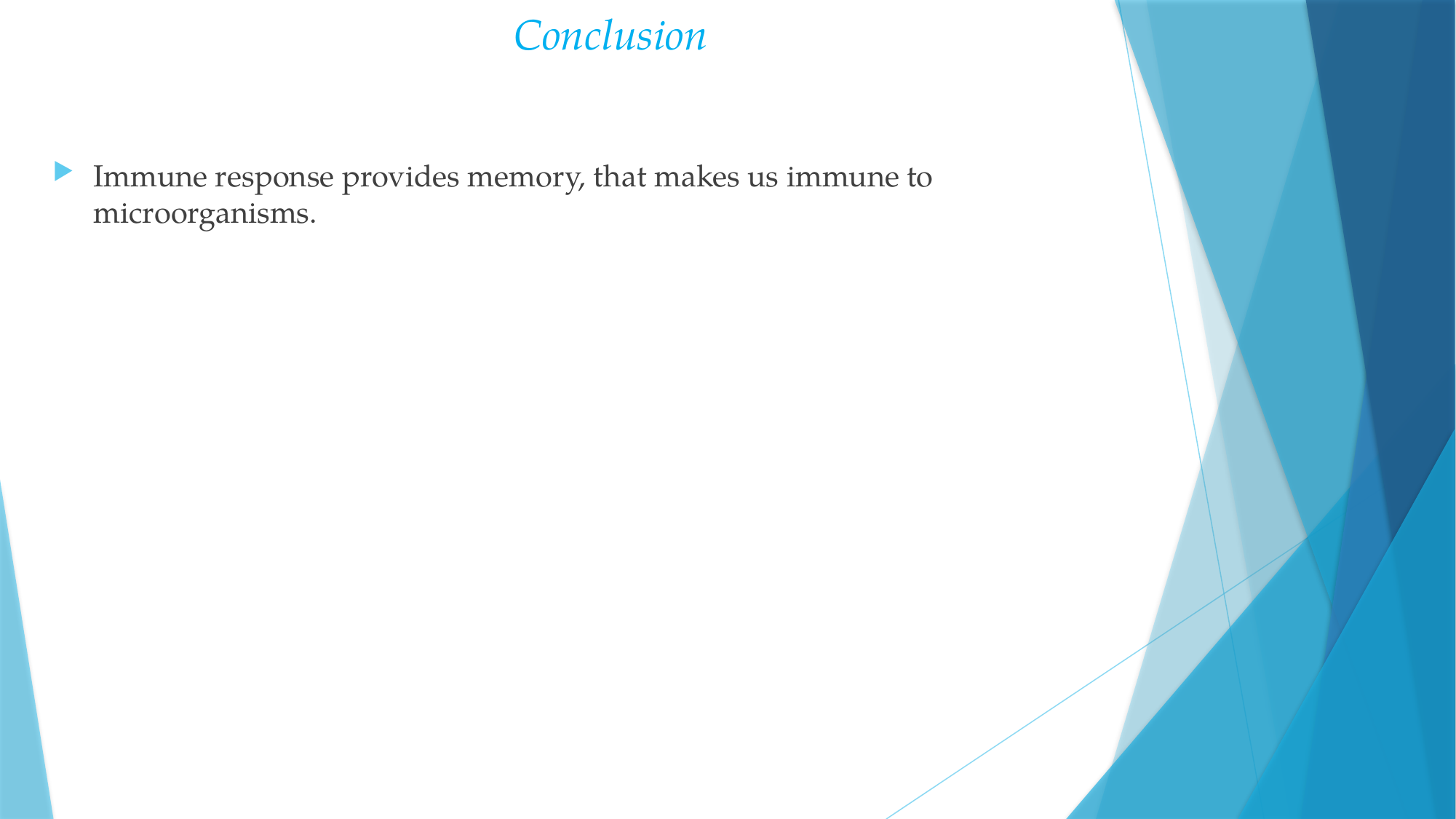

Conclusion
Immune response provides memory, that makes us immune to microorganisms.